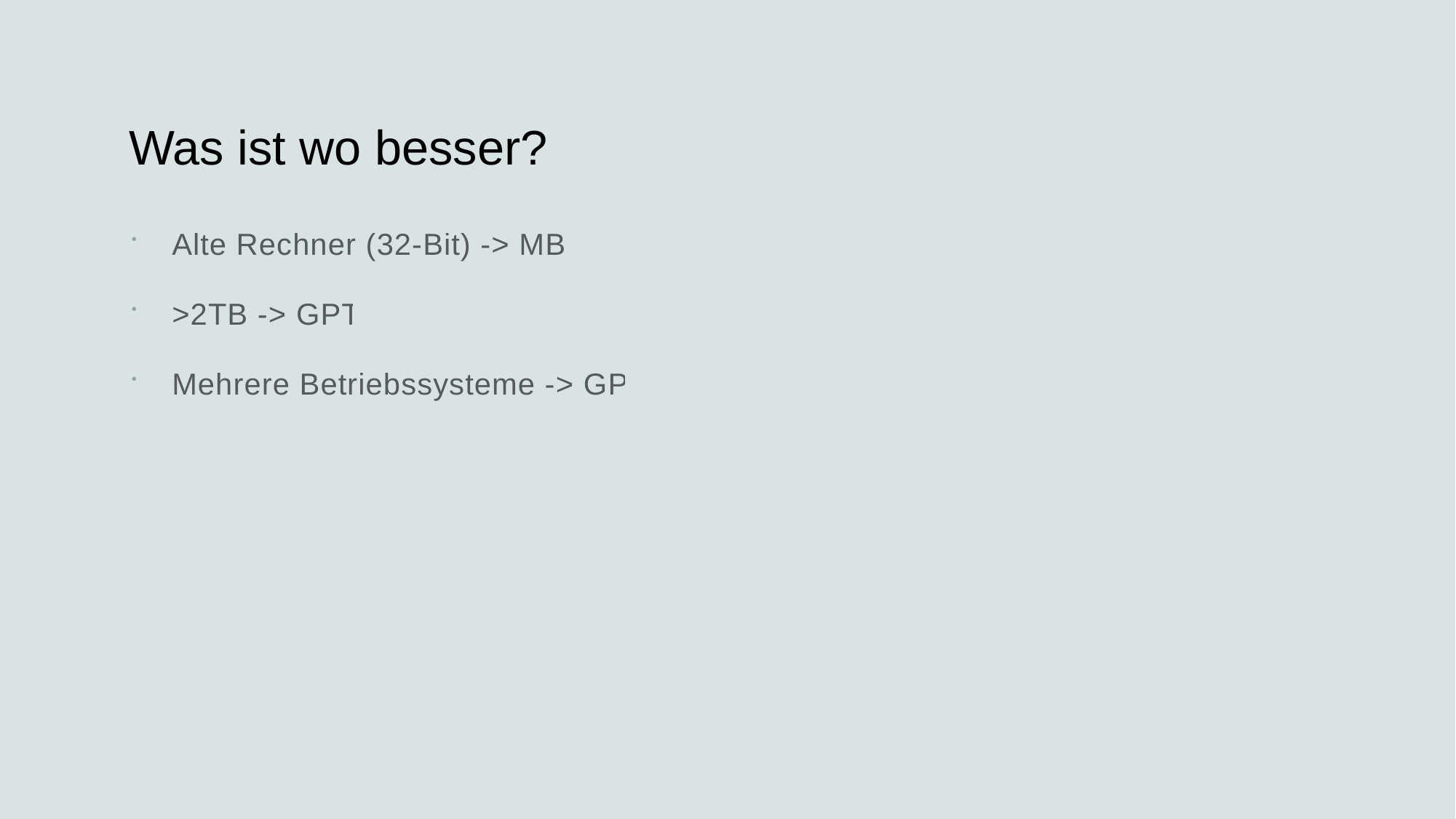

# Was ist wo besser?
Alte Rechner (32-Bit) -> MBR
>2TB -> GPT
Mehrere Betriebssysteme -> GPT